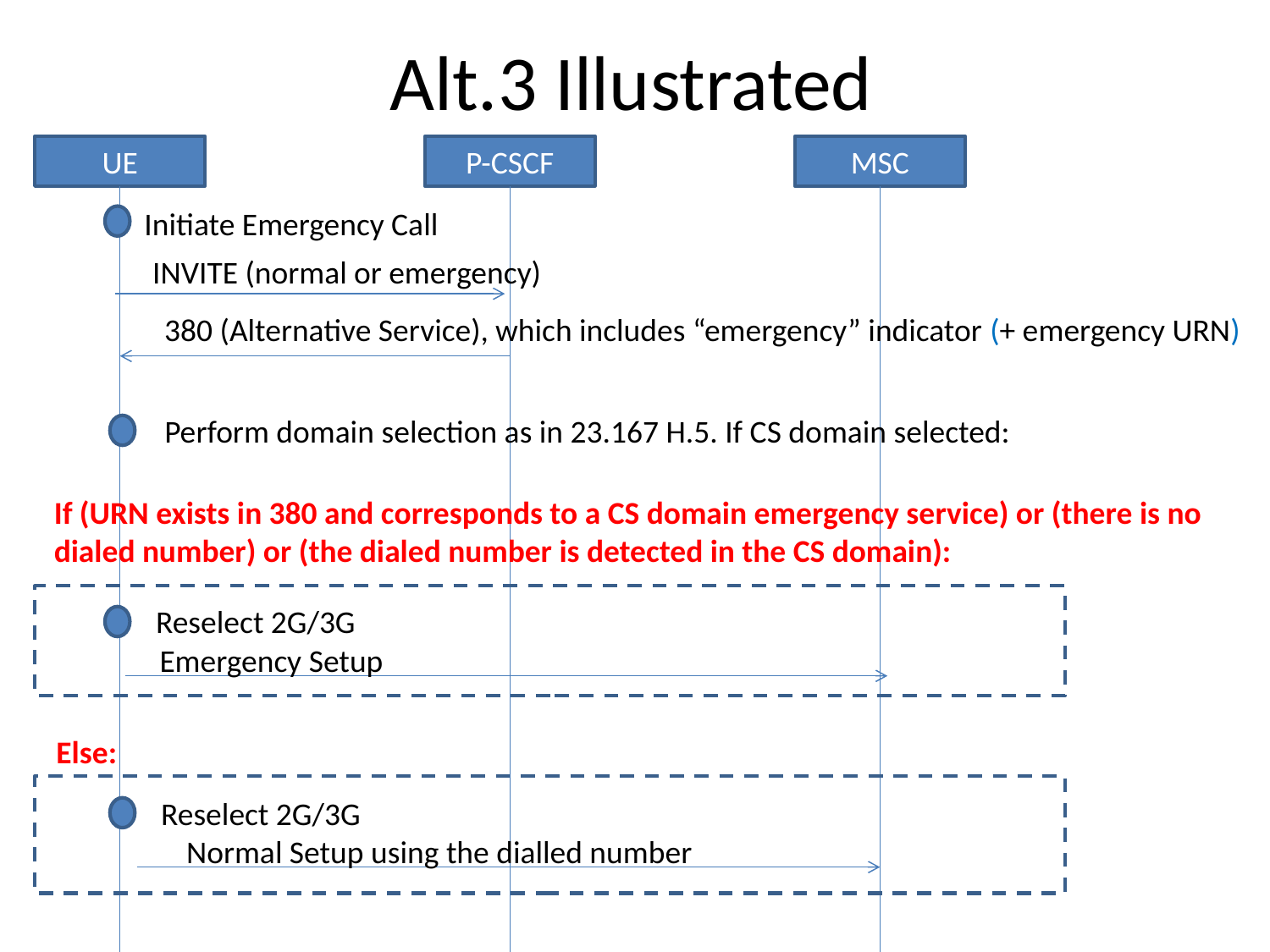

# Alt.3 Illustrated
UE
P-CSCF
MSC
Initiate Emergency Call

INVITE (normal or emergency)
380 (Alternative Service), which includes “emergency” indicator (+ emergency URN)
Perform domain selection as in 23.167 H.5. If CS domain selected:

If (URN exists in 380 and corresponds to a CS domain emergency service) or (there is no dialed number) or (the dialed number is detected in the CS domain):

Reselect 2G/3G

Emergency Setup
Else:

Reselect 2G/3G

Normal Setup using the dialled number